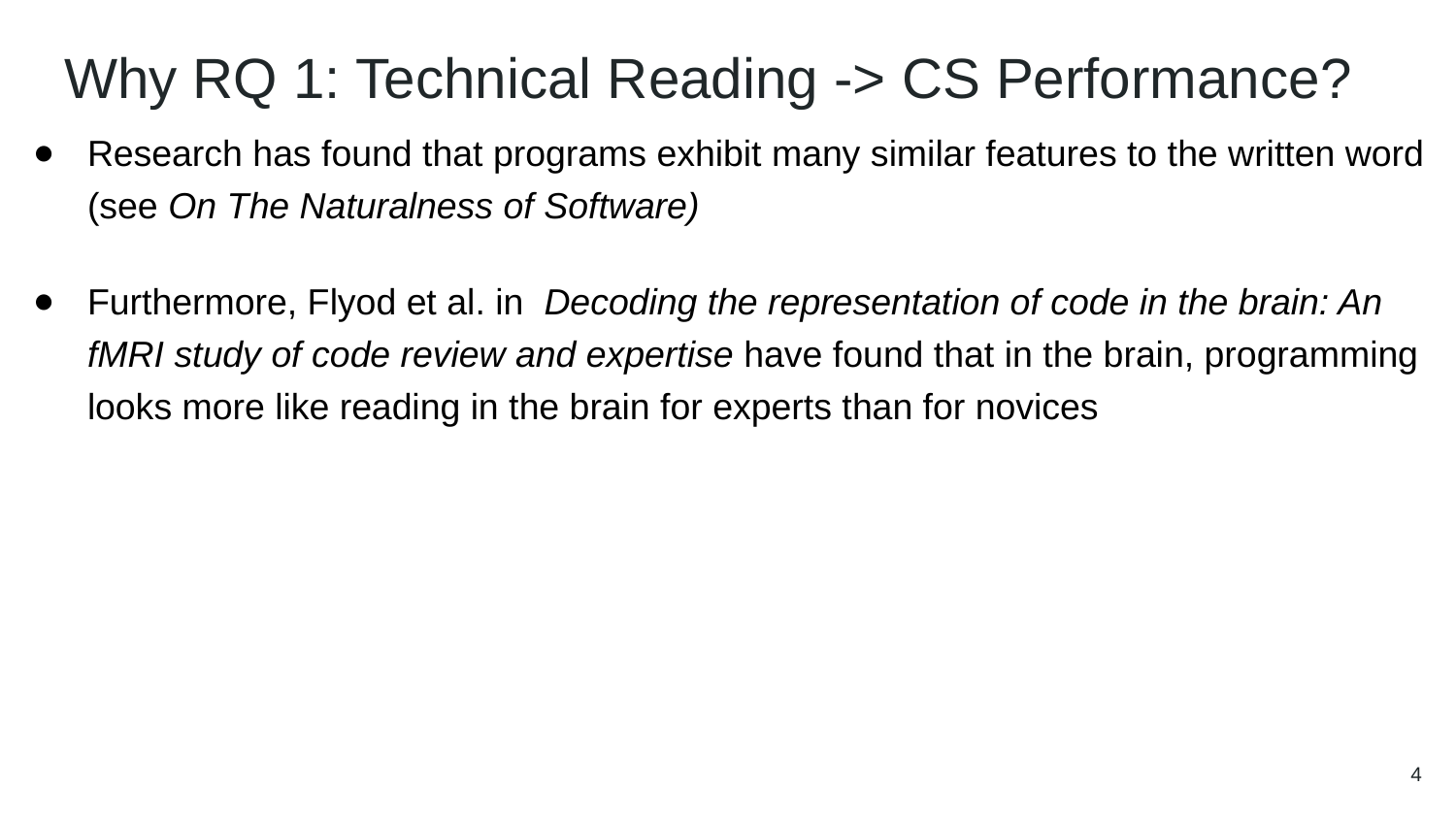

# Why RQ 1: Technical Reading -> CS Performance?
Research has found that programs exhibit many similar features to the written word (see On The Naturalness of Software)
Furthermore, Flyod et al. in  Decoding the representation of code in the brain: An fMRI study of code review and expertise have found that in the brain, programming looks more like reading in the brain for experts than for novices

4